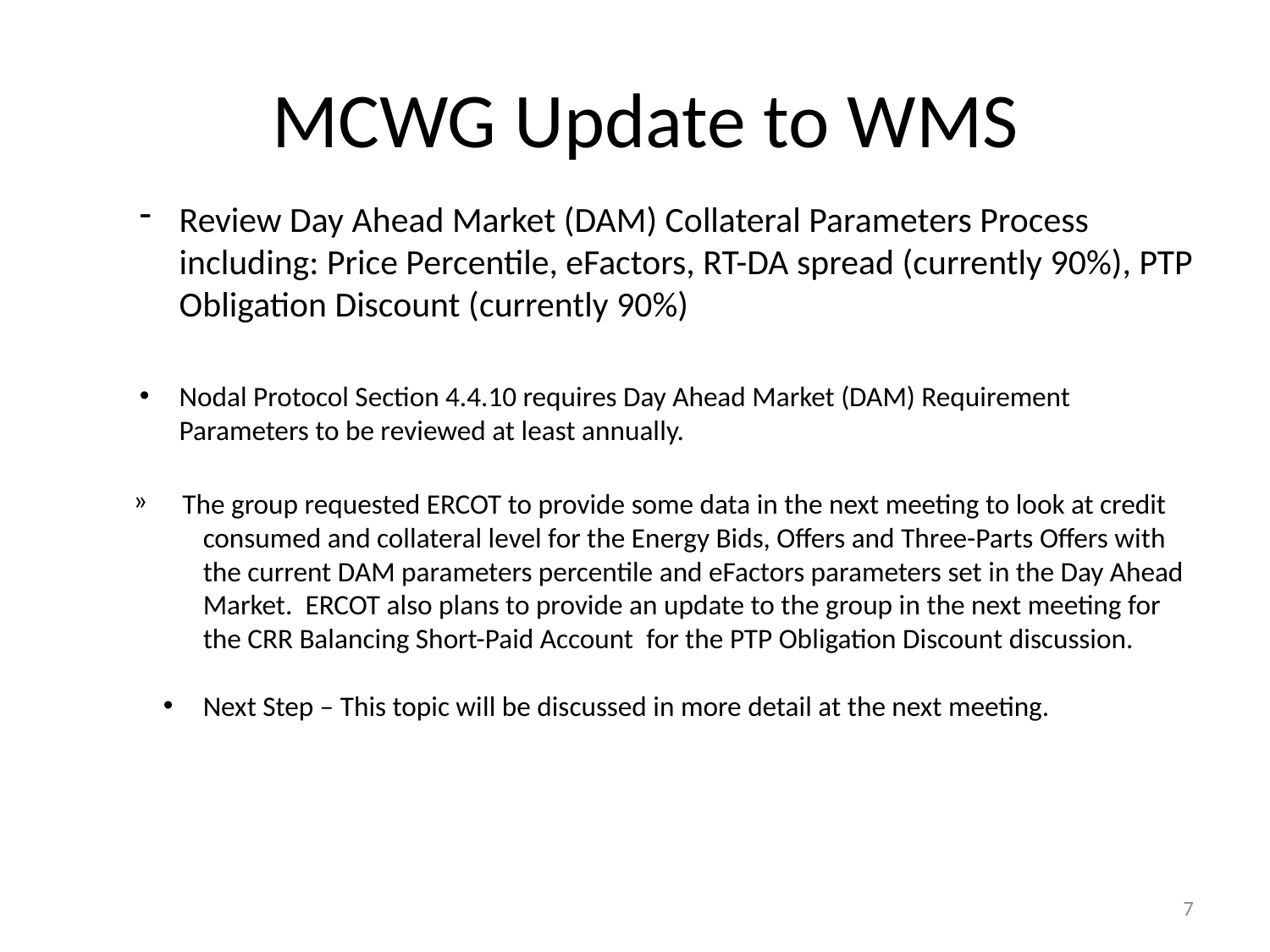

MCWG Update to WMS
Review Day Ahead Market (DAM) Collateral Parameters Process including: Price Percentile, eFactors, RT-DA spread (currently 90%), PTP Obligation Discount (currently 90%)

Nodal Protocol Section 4.4.10 requires Day Ahead Market (DAM) Requirement Parameters to be reviewed at least annually.

   The group requested ERCOT to provide some data in the next meeting to look at credit consumed and collateral level for the Energy Bids, Offers and Three-Parts Offers with the current DAM parameters percentile and eFactors parameters set in the Day Ahead Market.  ERCOT also plans to provide an update to the group in the next meeting for the CRR Balancing Short-Paid Account  for the PTP Obligation Discount discussion.

Next Step – This topic will be discussed in more detail at the next meeting.

7